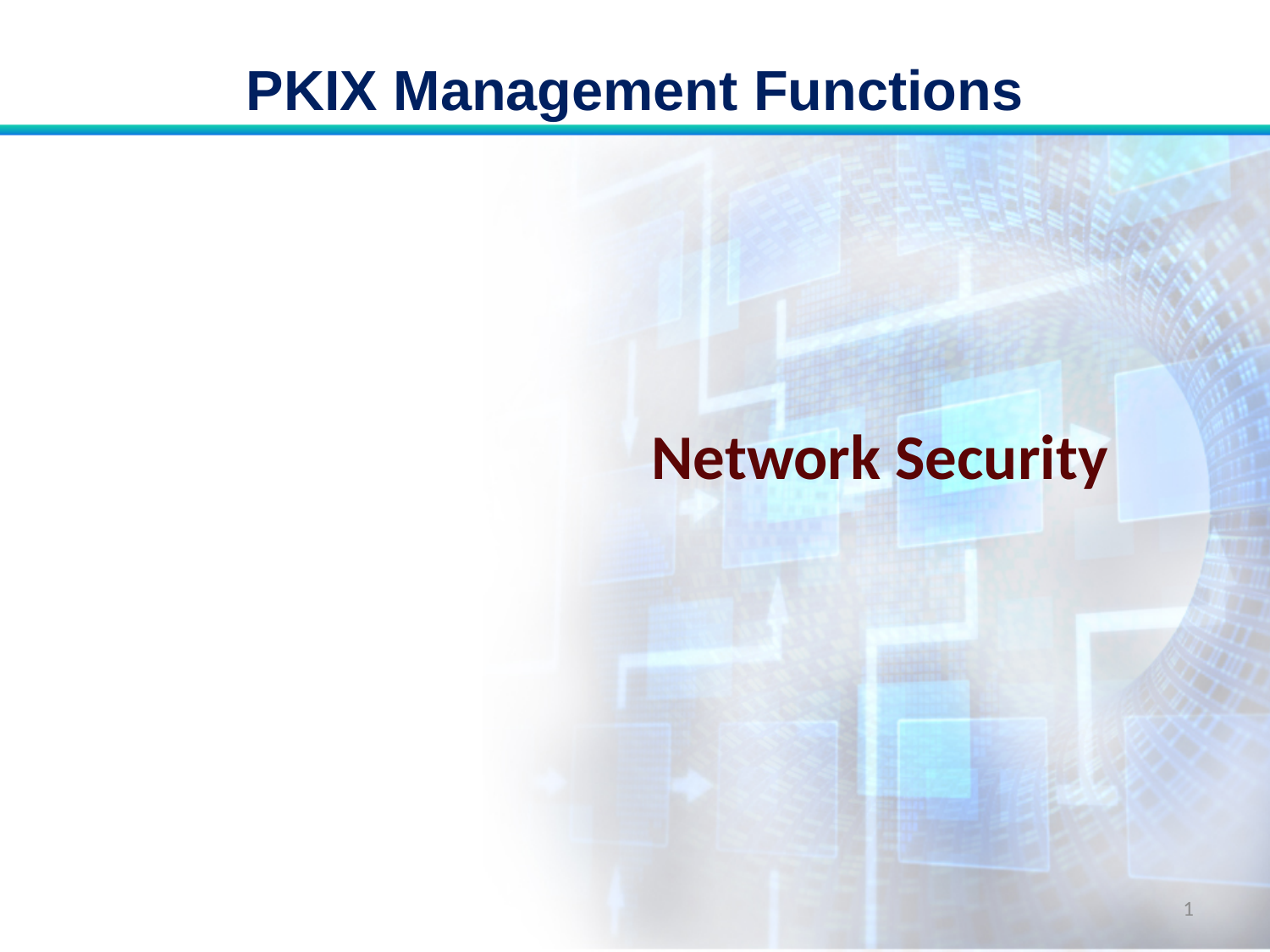

# PKIX Management Functions
Network Security
1